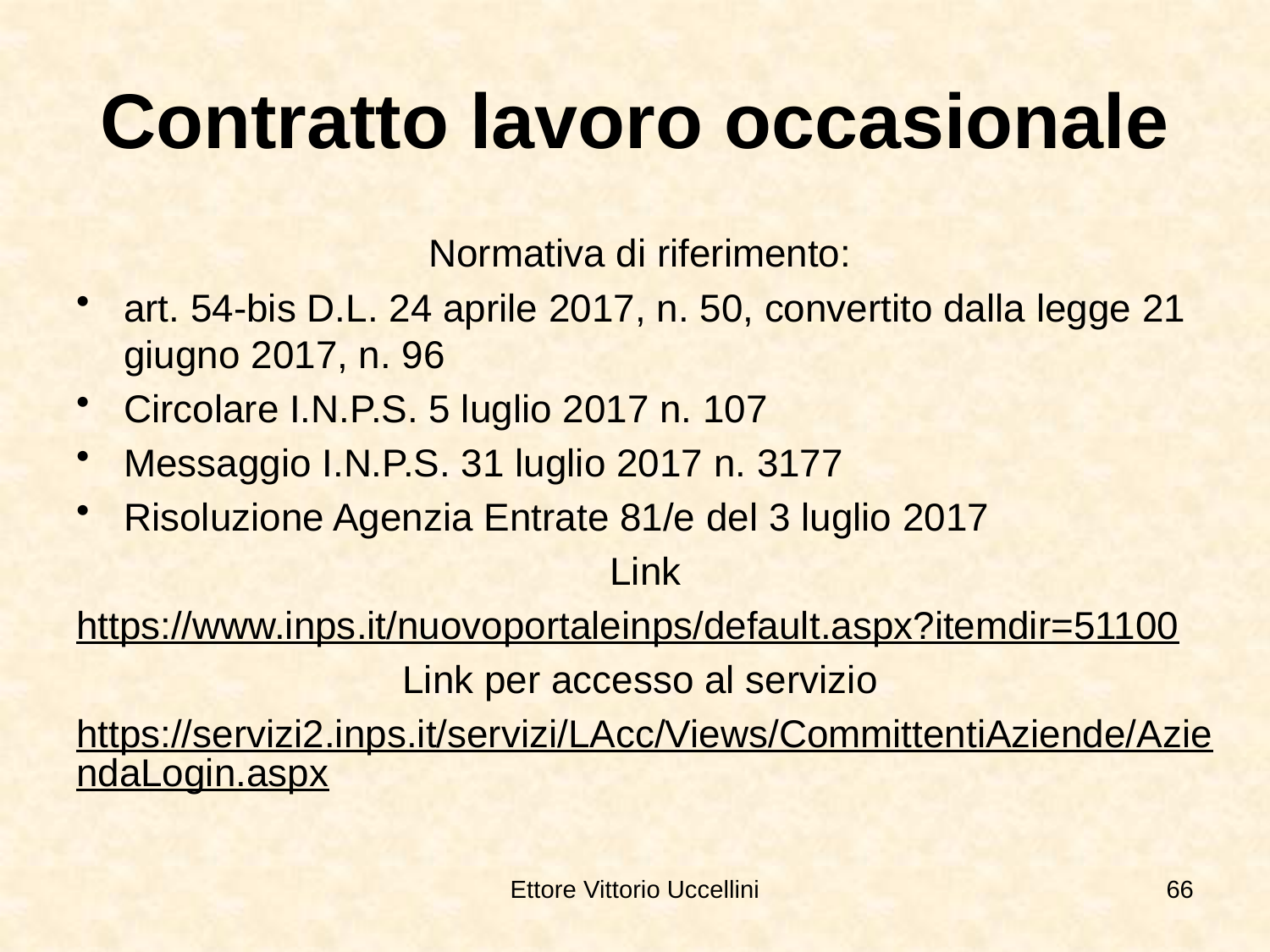

# Contratto lavoro occasionale
Normativa di riferimento:
art. 54-bis D.L. 24 aprile 2017, n. 50, convertito dalla legge 21 giugno 2017, n. 96
Circolare I.N.P.S. 5 luglio 2017 n. 107
Messaggio I.N.P.S. 31 luglio 2017 n. 3177
Risoluzione Agenzia Entrate 81/e del 3 luglio 2017
Link
https://www.inps.it/nuovoportaleinps/default.aspx?itemdir=51100
Link per accesso al servizio
https://servizi2.inps.it/servizi/LAcc/Views/CommittentiAziende/AziendaLogin.aspx
Ettore Vittorio Uccellini
66